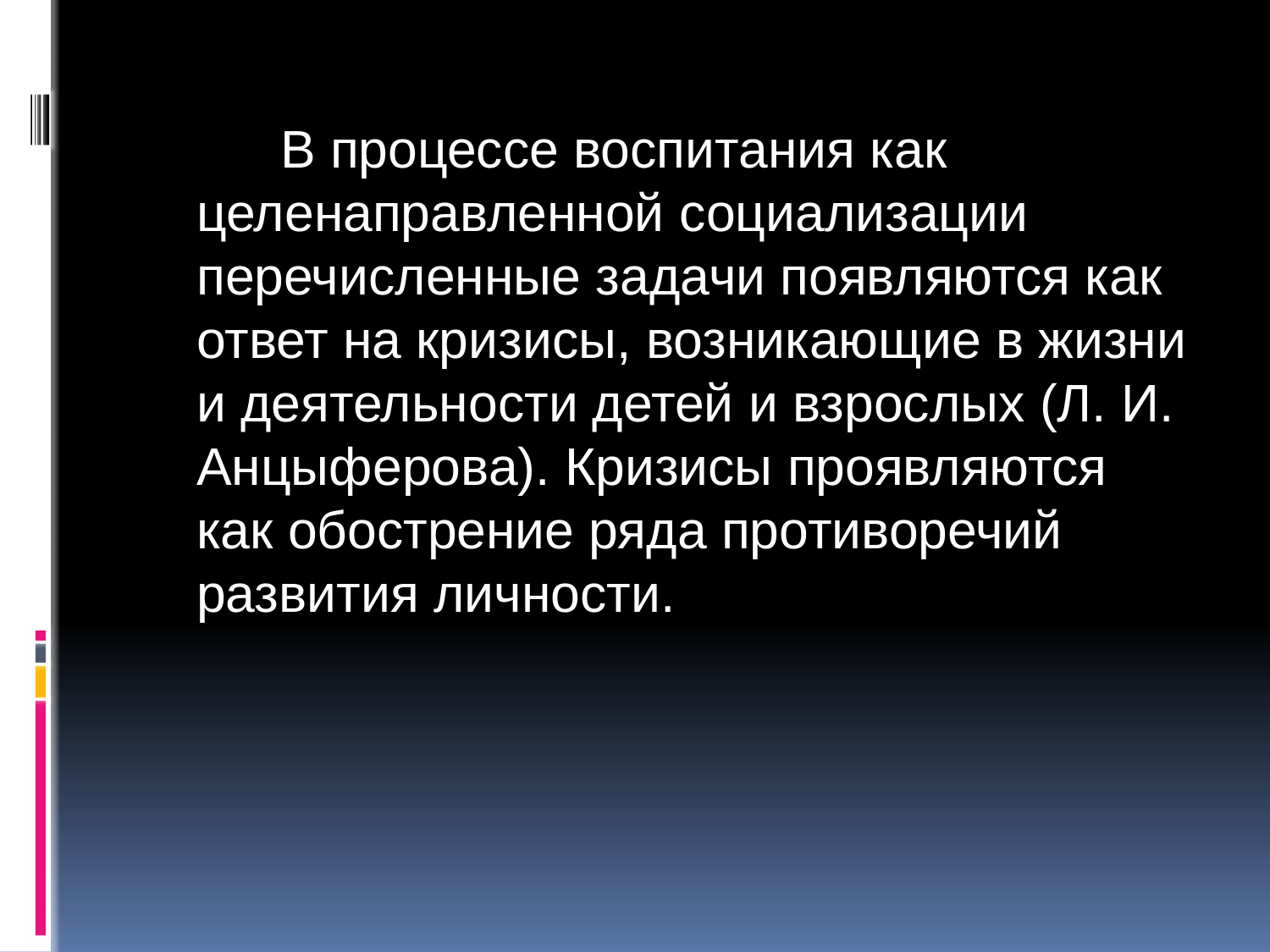

В процессе воспитания как целенаправленной социализации перечисленные задачи появляются как ответ на кризисы, возникающие в жизни и деятельности детей и взрослых (Л. И. Анцыферова). Кризисы проявляются как обострение ряда противоречий развития личности.